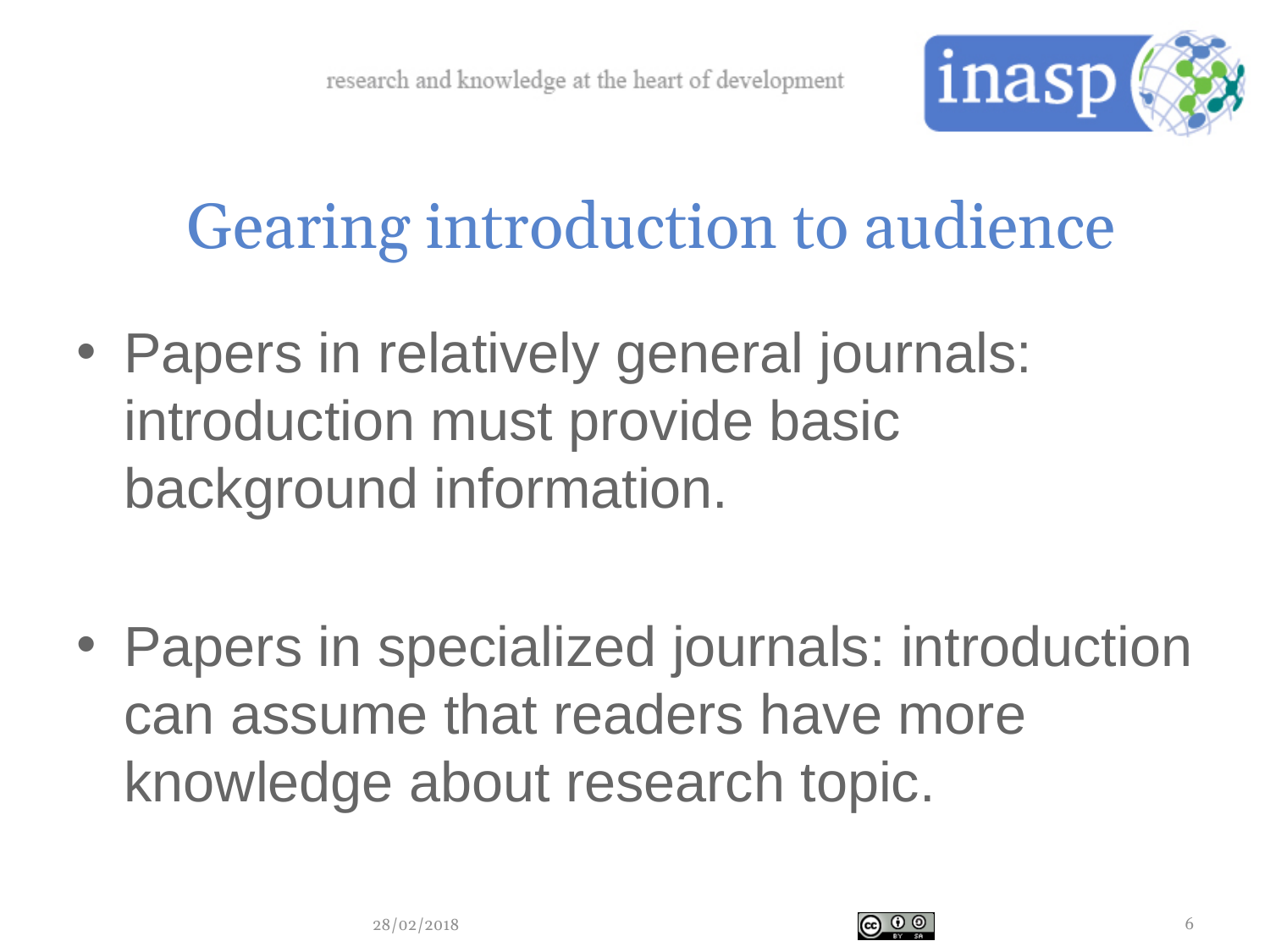

Gearing introduction to audience
Papers in relatively general journals: introduction must provide basic background information.

Papers in specialized journals: introduction can assume that readers have more knowledge about research topic.
28/02/2018

6